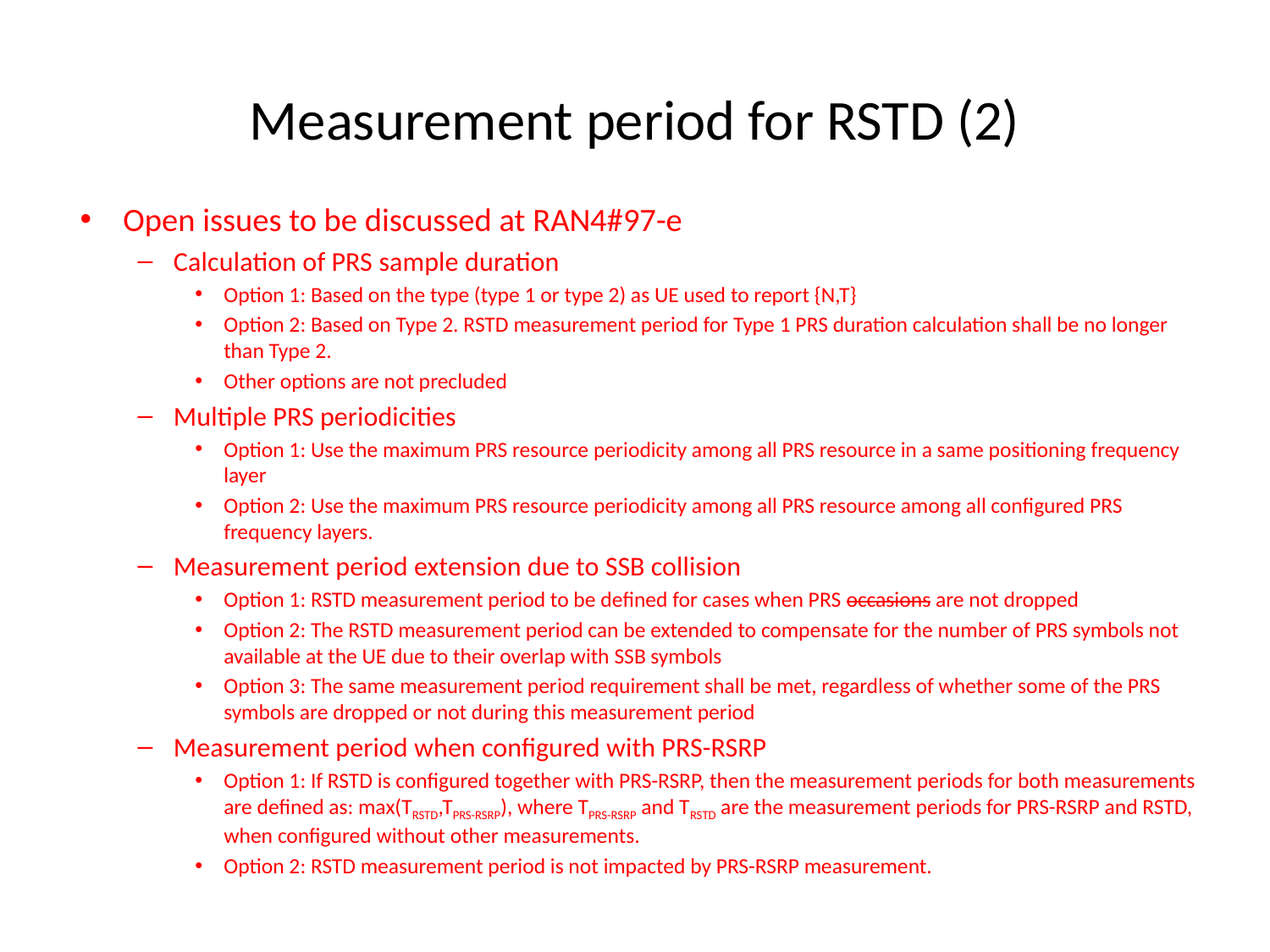

# Measurement period for RSTD (2)
Open issues to be discussed at RAN4#97-e
Calculation of PRS sample duration
Option 1: Based on the type (type 1 or type 2) as UE used to report {N,T}
Option 2: Based on Type 2. RSTD measurement period for Type 1 PRS duration calculation shall be no longer than Type 2.
Other options are not precluded
Multiple PRS periodicities
Option 1: Use the maximum PRS resource periodicity among all PRS resource in a same positioning frequency layer
Option 2: Use the maximum PRS resource periodicity among all PRS resource among all configured PRS frequency layers.
Measurement period extension due to SSB collision
Option 1: RSTD measurement period to be defined for cases when PRS occasions are not dropped
Option 2: The RSTD measurement period can be extended to compensate for the number of PRS symbols not available at the UE due to their overlap with SSB symbols
Option 3: The same measurement period requirement shall be met, regardless of whether some of the PRS symbols are dropped or not during this measurement period
Measurement period when configured with PRS-RSRP
Option 1: If RSTD is configured together with PRS-RSRP, then the measurement periods for both measurements are defined as: max(TRSTD,TPRS-RSRP), where TPRS-RSRP and TRSTD are the measurement periods for PRS-RSRP and RSTD, when configured without other measurements.
Option 2: RSTD measurement period is not impacted by PRS-RSRP measurement.